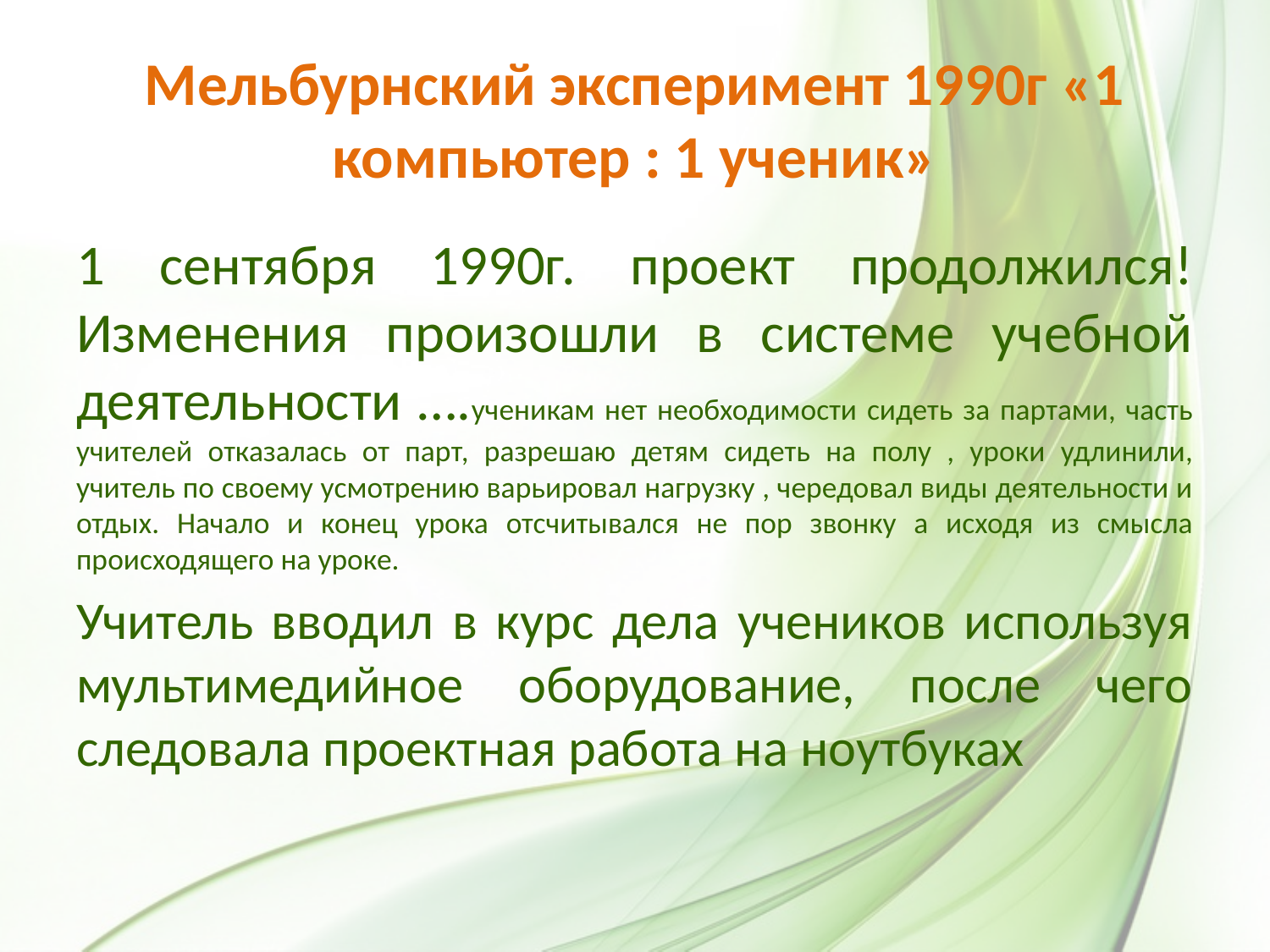

# Мельбурнский эксперимент 1990г «1 компьютер : 1 ученик»
1 сентября 1990г. проект продолжился! Изменения произошли в системе учебной деятельности ….ученикам нет необходимости сидеть за партами, часть учителей отказалась от парт, разрешаю детям сидеть на полу , уроки удлинили, учитель по своему усмотрению варьировал нагрузку , чередовал виды деятельности и отдых. Начало и конец урока отсчитывался не пор звонку а исходя из смысла происходящего на уроке.
Учитель вводил в курс дела учеников используя мультимедийное оборудование, после чего следовала проектная работа на ноутбуках